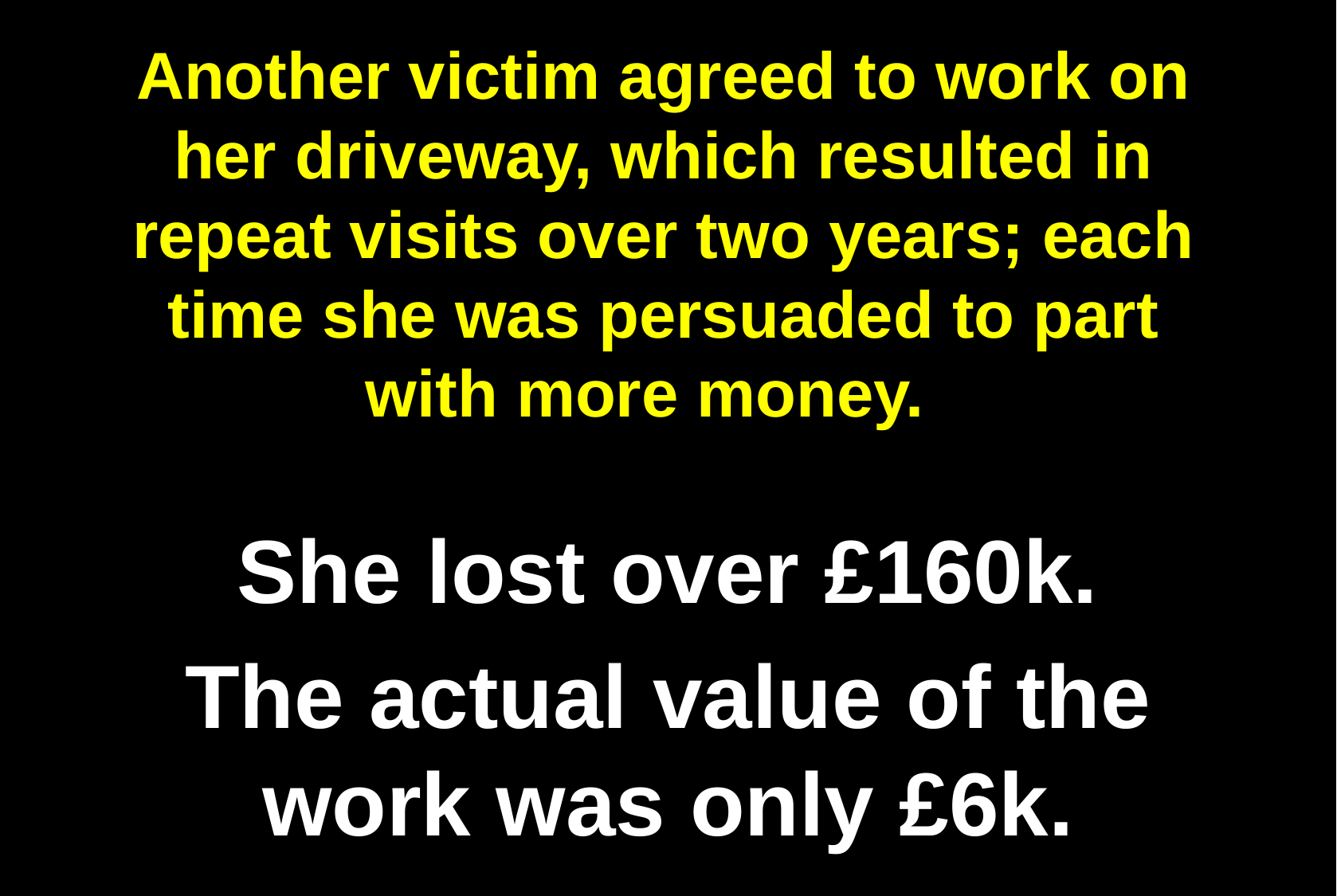

# Another victim agreed to work on her driveway, which resulted in repeat visits over two years; each time she was persuaded to part with more money.
She lost over £160k.
The actual value of the work was only £6k.